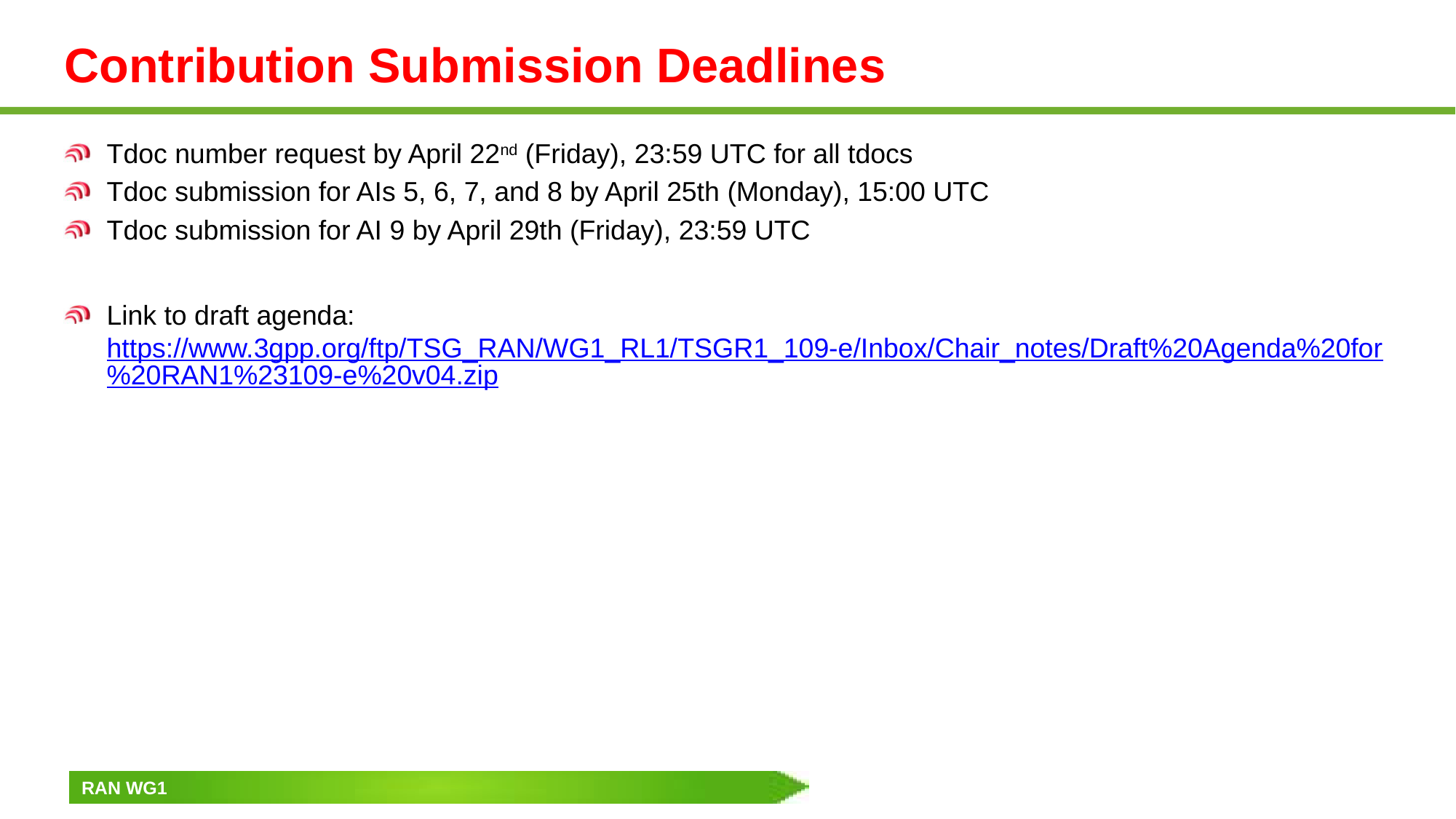

# Contribution Submission Deadlines
Tdoc number request by April 22nd (Friday), 23:59 UTC for all tdocs
Tdoc submission for AIs 5, 6, 7, and 8 by April 25th (Monday), 15:00 UTC
Tdoc submission for AI 9 by April 29th (Friday), 23:59 UTC

Link to draft agenda: https://www.3gpp.org/ftp/TSG_RAN/WG1_RL1/TSGR1_109-e/Inbox/Chair_notes/Draft%20Agenda%20for%20RAN1%23109-e%20v04.zip